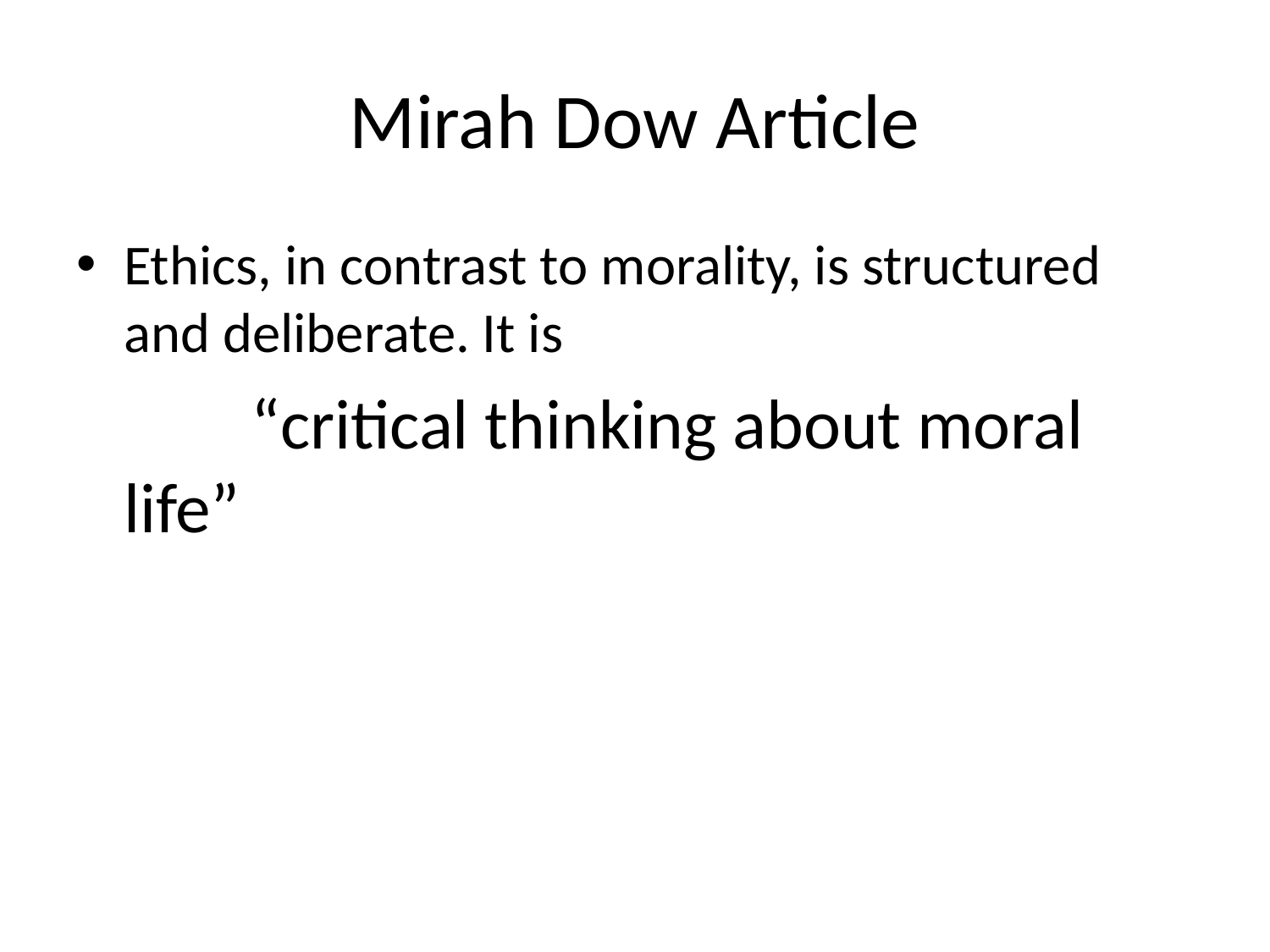

# Mirah Dow Article
Ethics, in contrast to morality, is structured and deliberate. It is
		“critical thinking about moral life”